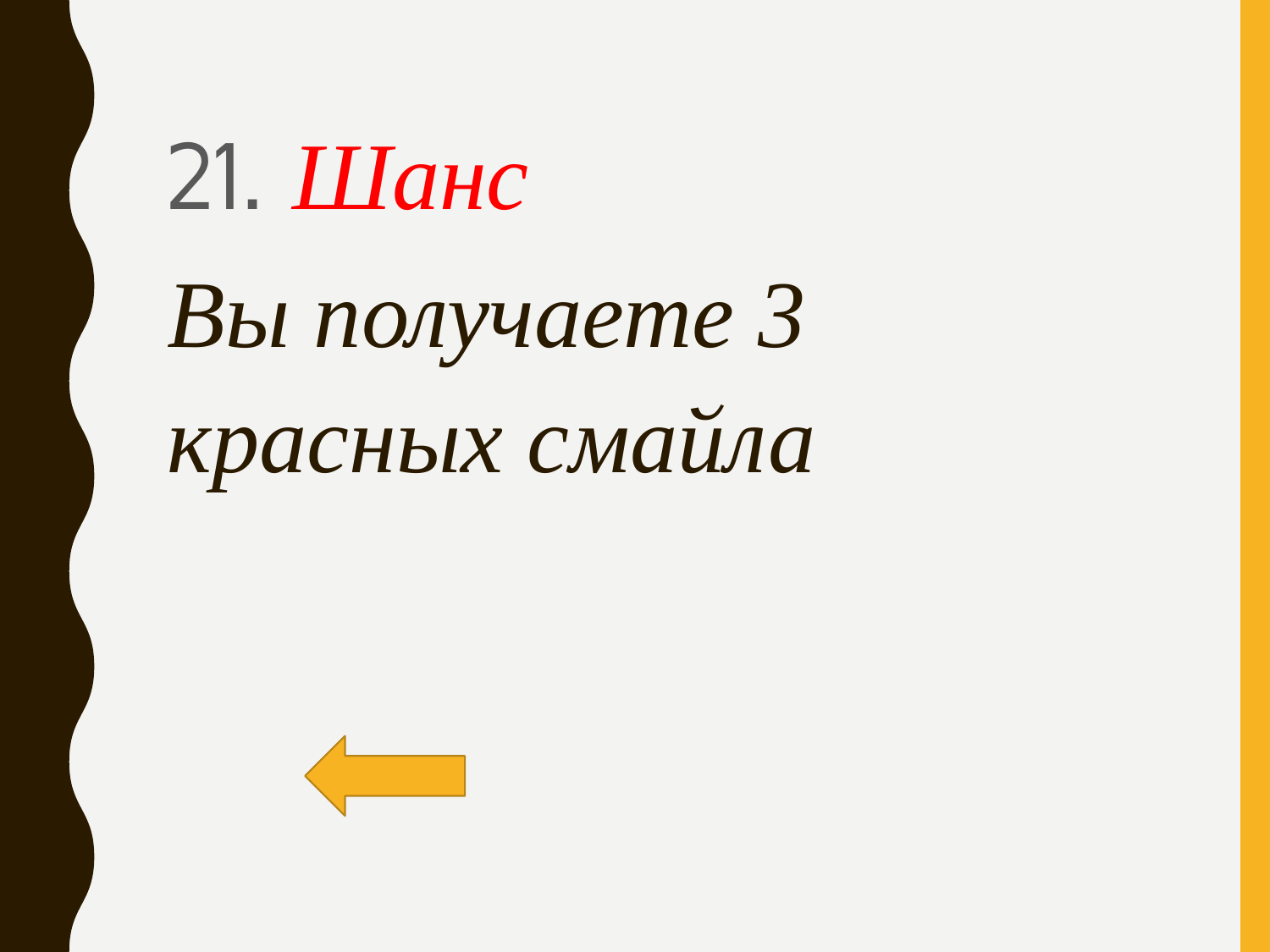

21. Шанс
Вы получаете 3 красных смайла